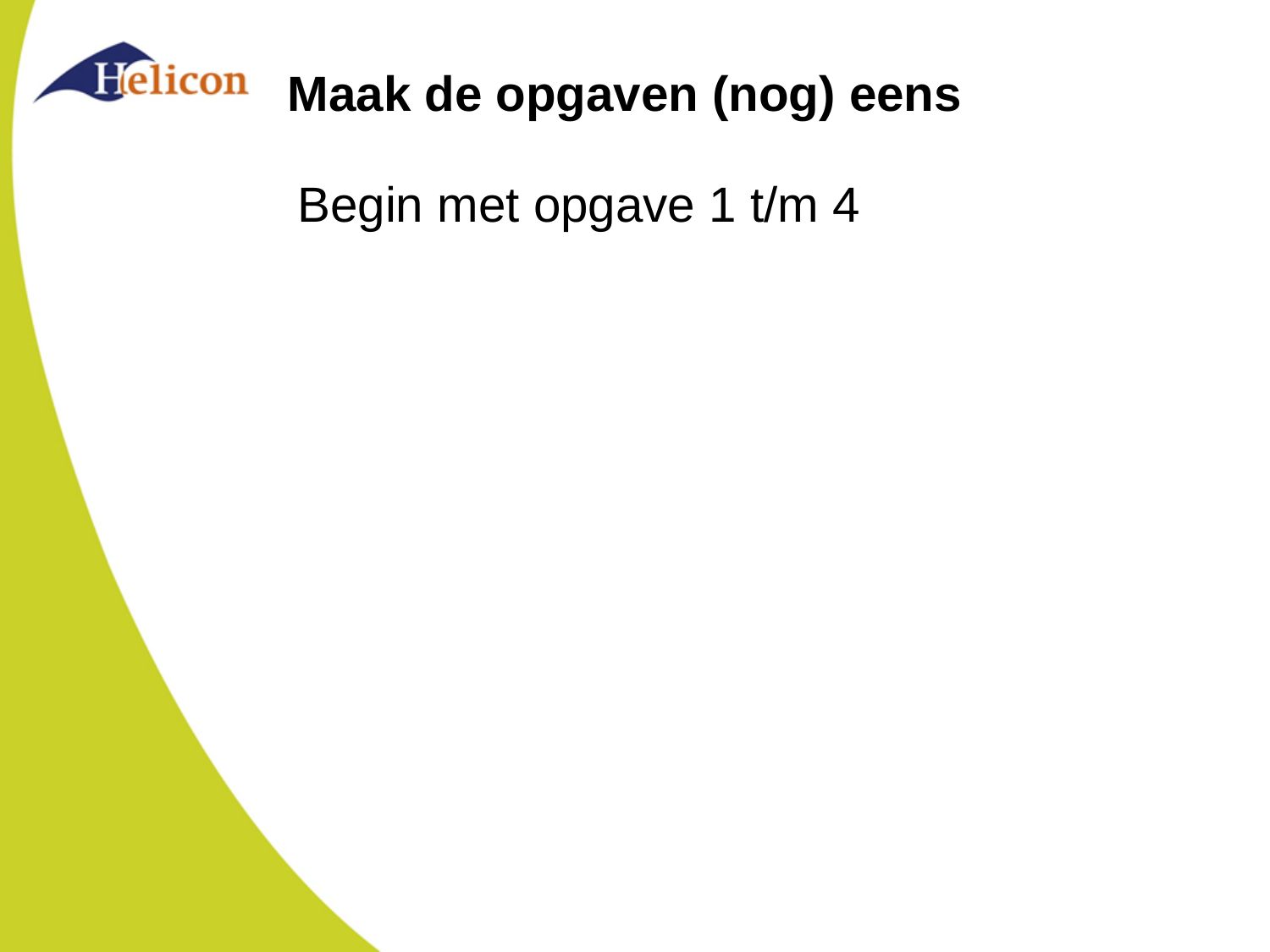

# Maak de opgaven (nog) eens
Begin met opgave 1 t/m 4